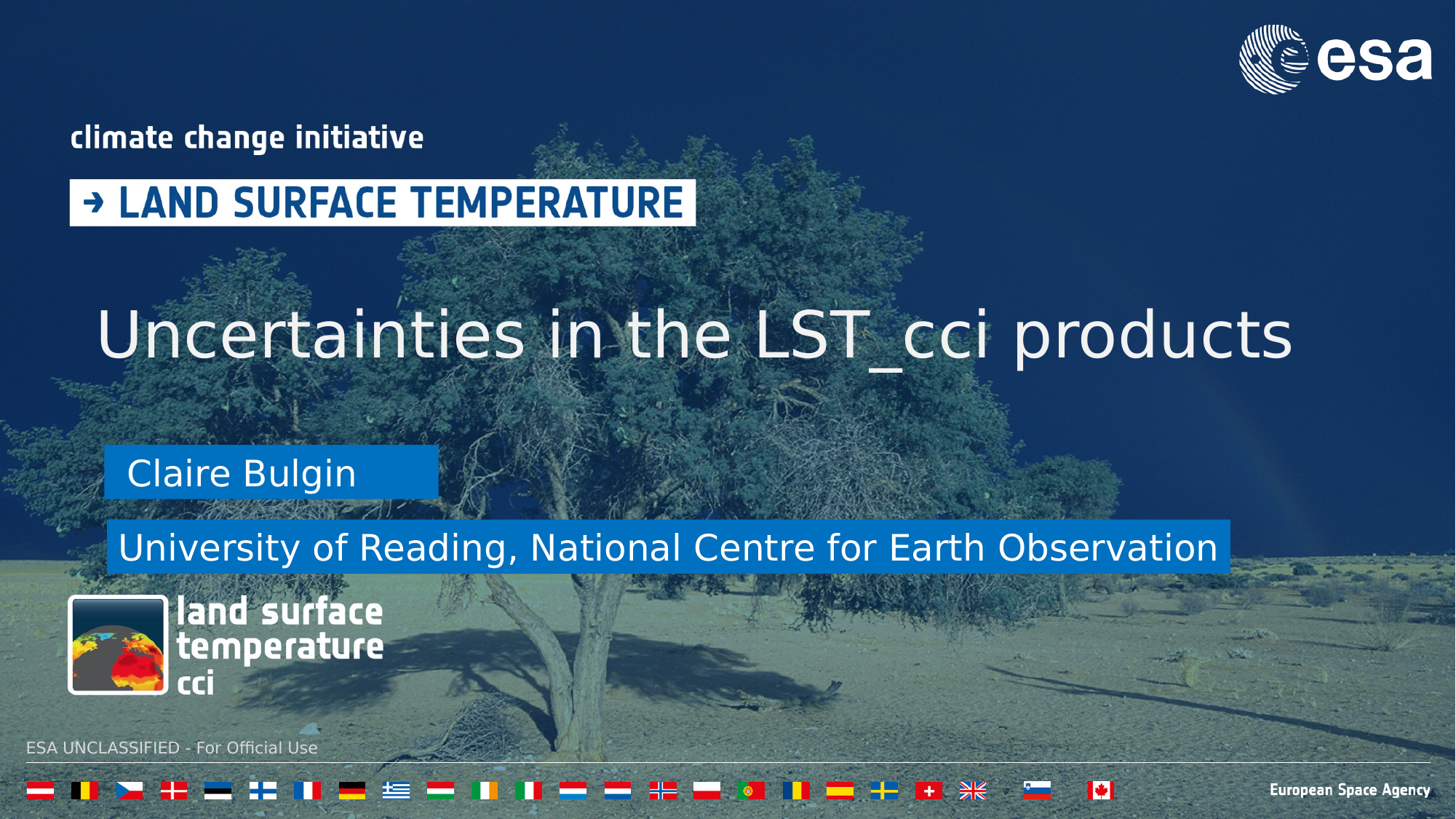

Uncertainties in the LST_cci products
 Claire Bulgin
University of Reading, National Centre for Earth Observation